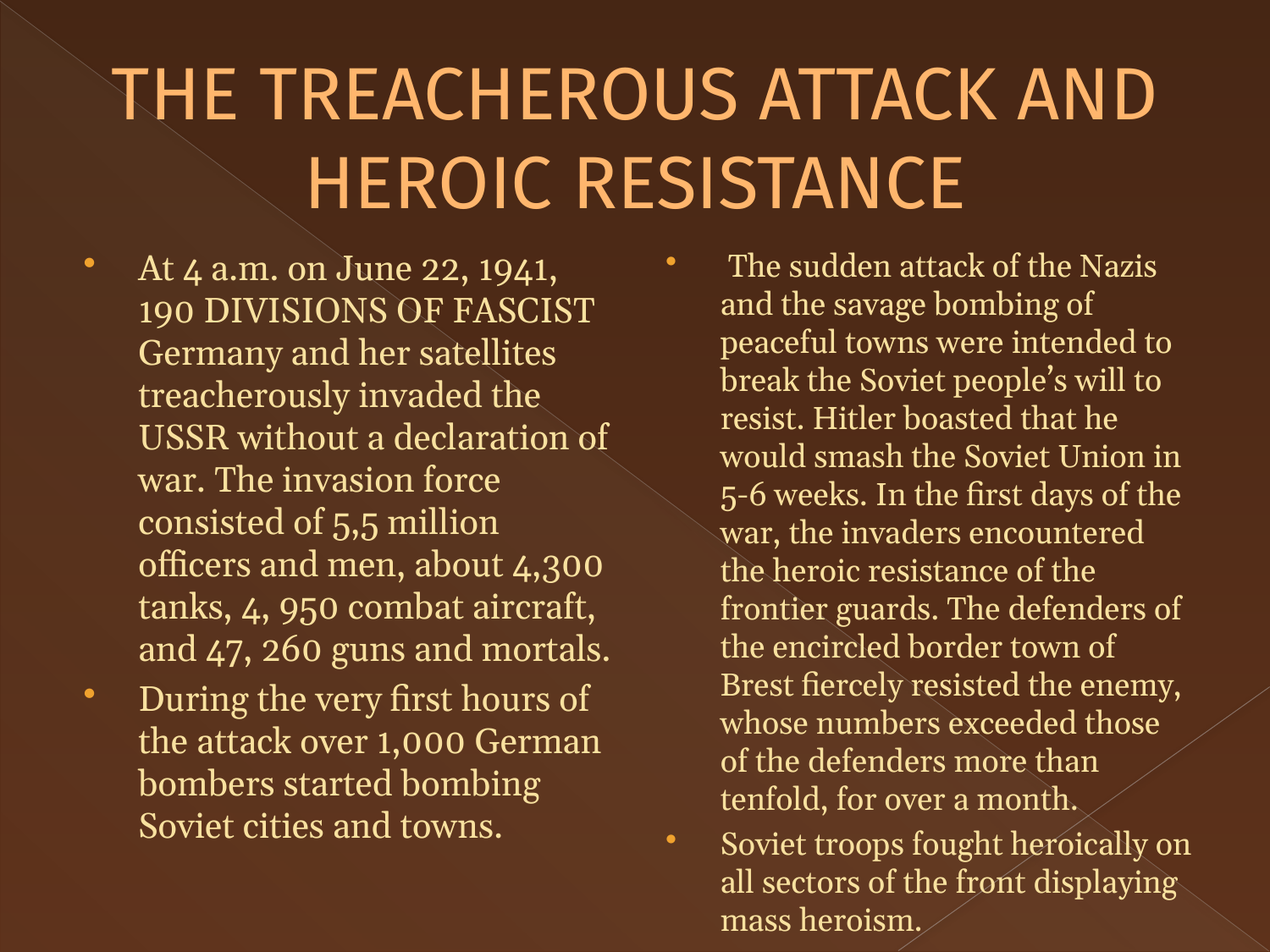

# THE TREACHEROUS ATTACK AND HEROIC RESISTANCE
At 4 a.m. on June 22, 1941, 190 DIVISIONS OF FASCIST Germany and her satellites treacherously invaded the USSR without a declaration of war. The invasion force consisted of 5,5 million officers and men, about 4,300 tanks, 4, 950 combat aircraft, and 47, 260 guns and mortals.
During the very first hours of the attack over 1,000 German bombers started bombing Soviet cities and towns.
 The sudden attack of the Nazis and the savage bombing of peaceful towns were intended to break the Soviet people’s will to resist. Hitler boasted that he would smash the Soviet Union in 5-6 weeks. In the first days of the war, the invaders encountered the heroic resistance of the frontier guards. The defenders of the encircled border town of Brest fiercely resisted the enemy, whose numbers exceeded those of the defenders more than tenfold, for over a month.
Soviet troops fought heroically on all sectors of the front displaying mass heroism.